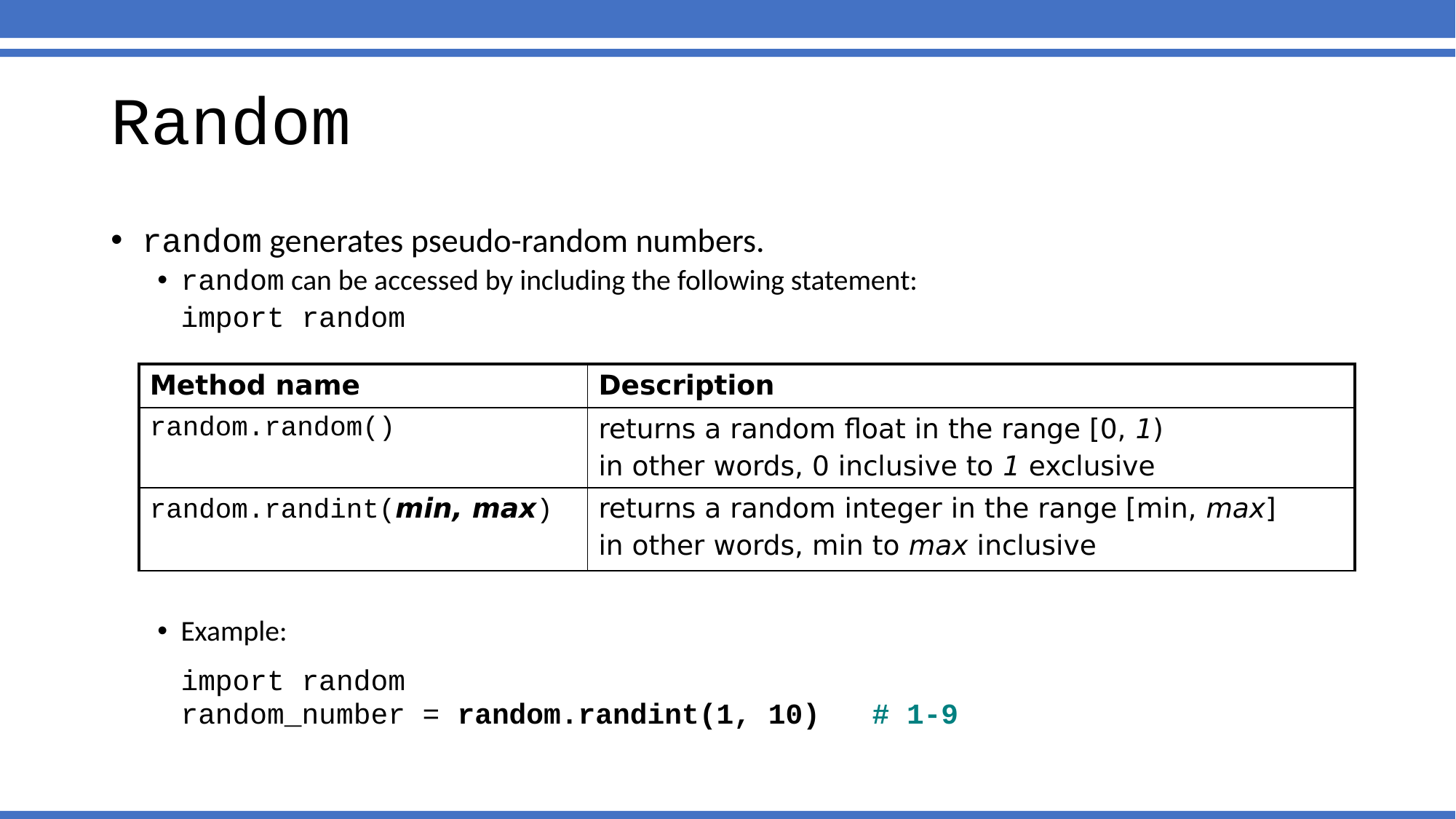

Random
 random generates pseudo-random numbers.
random can be accessed by including the following statement:
	import random

Example:

	import random
	random_number = random.randint(1, 10)   # 1-9
| Method name | Description |
| --- | --- |
| random.random() | returns a random float in the range [0, 1) in other words, 0 inclusive to 1 exclusive |
| random.randint(min, max) | returns a random integer in the range [min, max] in other words, min to max inclusive |